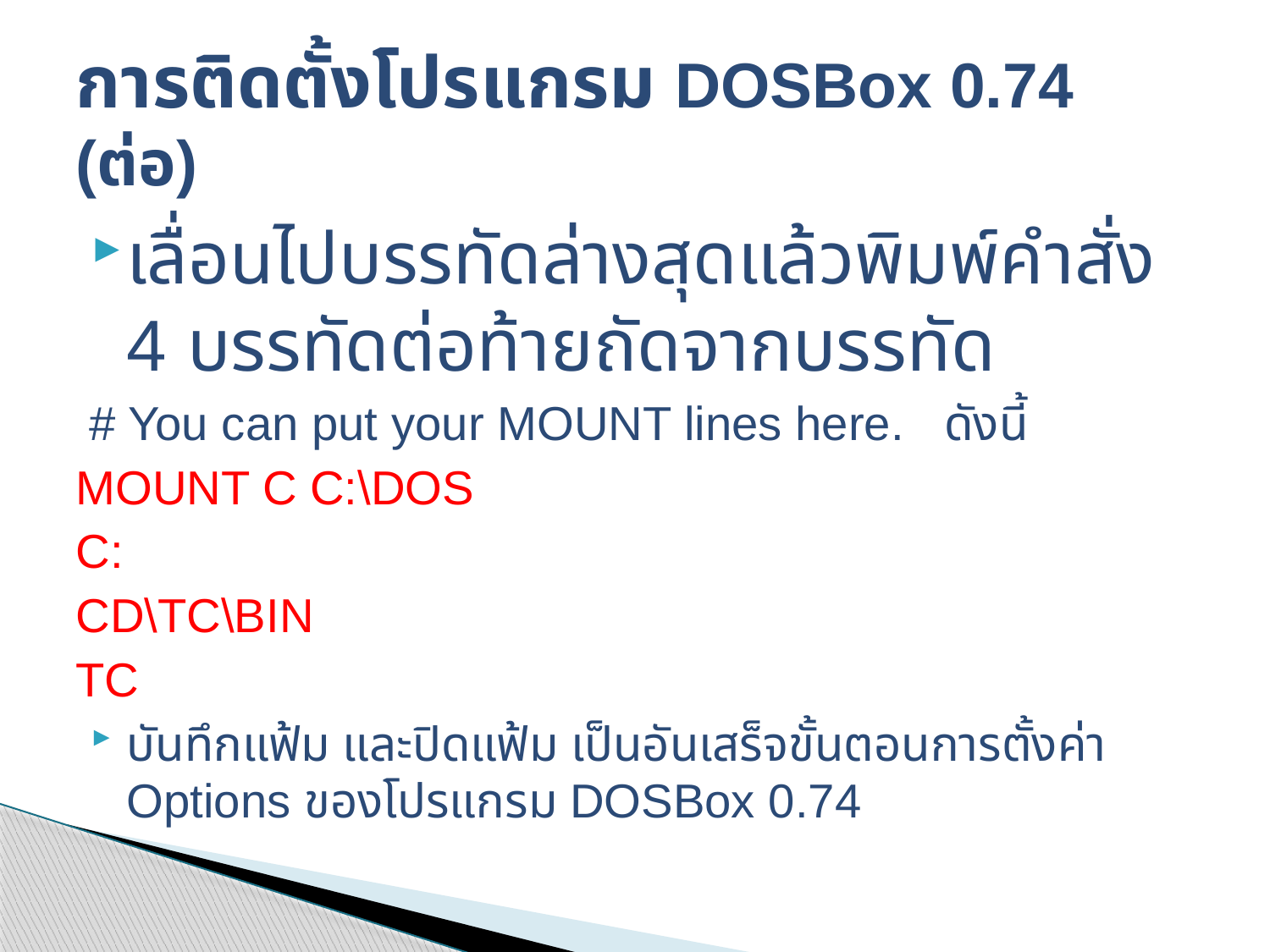

# การติดตั้งโปรแกรม DOSBox 0.74 (ต่อ)
เลื่อนไปบรรทัดล่างสุดแล้วพิมพ์คำสั่ง 4 บรรทัดต่อท้ายถัดจากบรรทัด
 # You can put your MOUNT lines here.   ดังนี้
MOUNT C C:\DOS
C:
CD\TC\BIN
TC
บันทึกแฟ้ม และปิดแฟ้ม เป็นอันเสร็จขั้นตอนการตั้งค่า Options ของโปรแกรม DOSBox 0.74